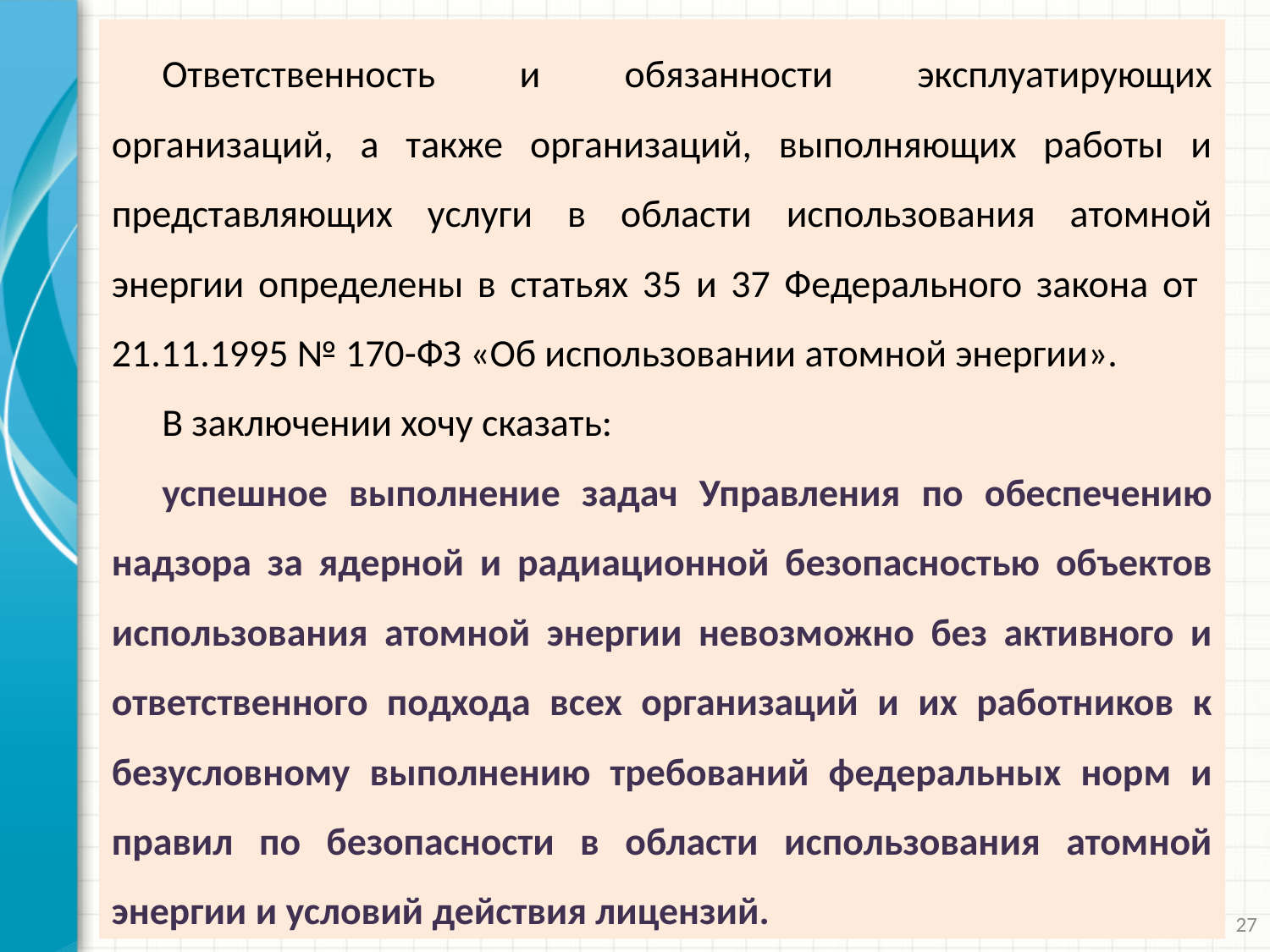

Ответственность и обязанности эксплуатирующих организаций, а также организаций, выполняющих работы и представляющих услуги в области использования атомной энергии определены в статьях 35 и 37 Федерального закона от  21.11.1995 № 170-ФЗ «Об использовании атомной энергии».
В заключении хочу сказать:
успешное выполнение задач Управления по обеспечению надзора за ядерной и радиационной безопасностью объектов использования атомной энергии невозможно без активного и ответственного подхода всех организаций и их работников к безусловному выполнению требований федеральных норм и правил по безопасности в области использования атомной энергии и условий действия лицензий.
27